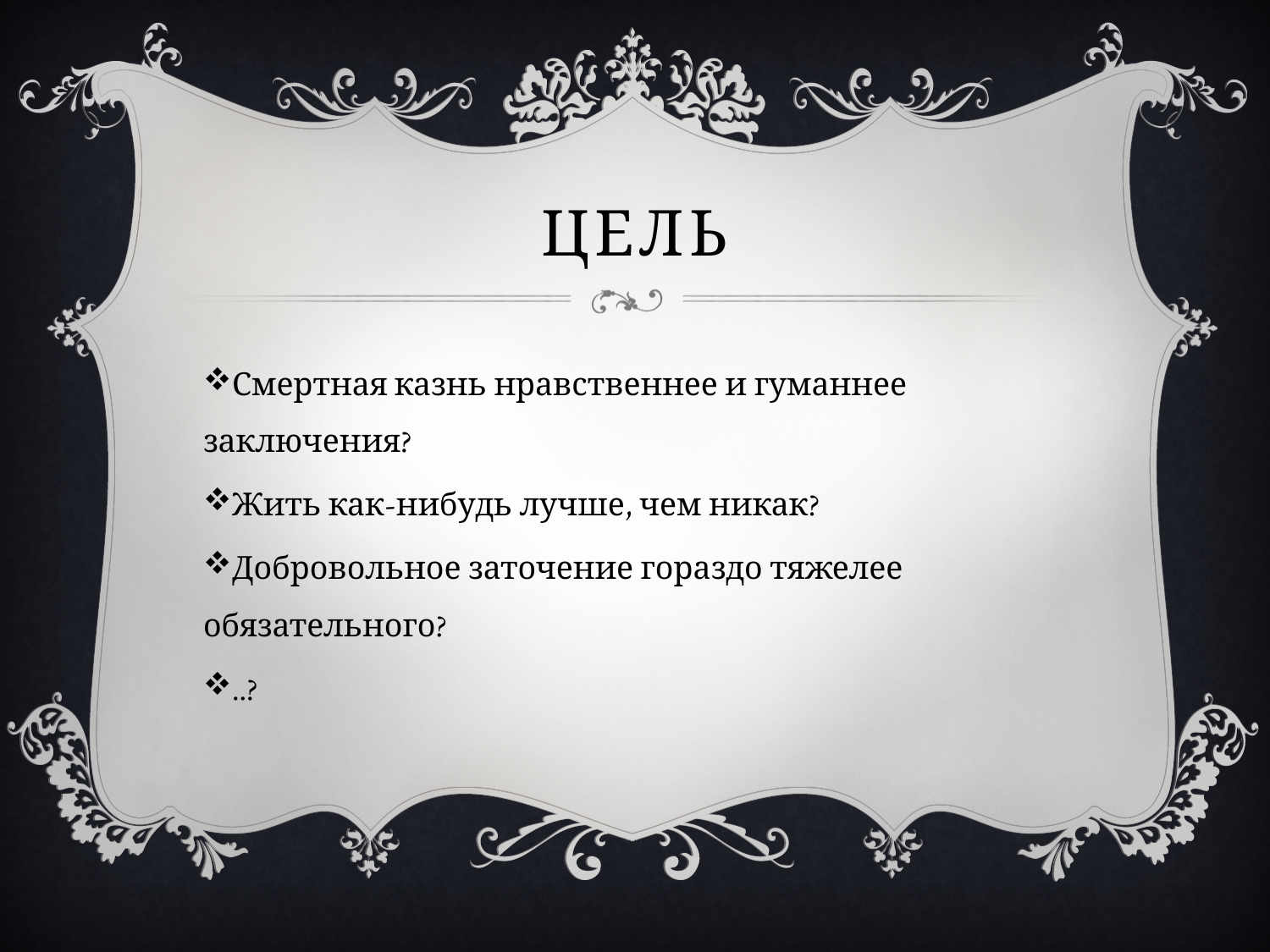

# Цель
Смертная казнь нравственнее и гуманнее заключения?
Жить как-нибудь лучше, чем никак?
Добровольное заточение гораздо тяжелее обязательного?
..?